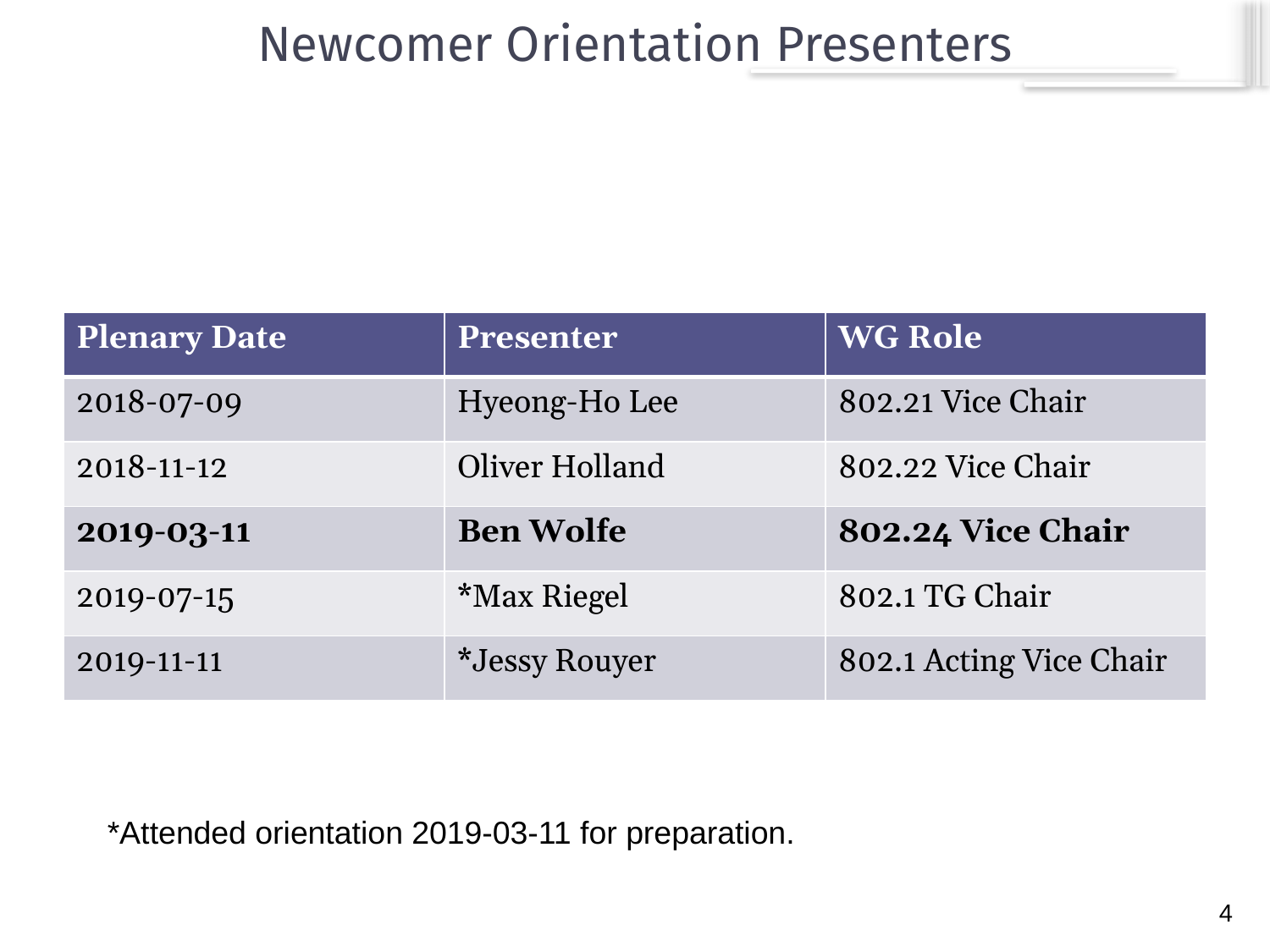

# Newcomer Orientation Presenters
| Plenary Date | Presenter | WG Role |
| --- | --- | --- |
| 2018-07-09 | Hyeong-Ho Lee | 802.21 Vice Chair |
| 2018-11-12 | Oliver Holland | 802.22 Vice Chair |
| 2019-03-11 | Ben Wolfe | 802.24 Vice Chair |
| 2019-07-15 | \*Max Riegel | 802.1 TG Chair |
| 2019-11-11 | \*Jessy Rouyer | 802.1 Acting Vice Chair |
*Attended orientation 2019-03-11 for preparation.